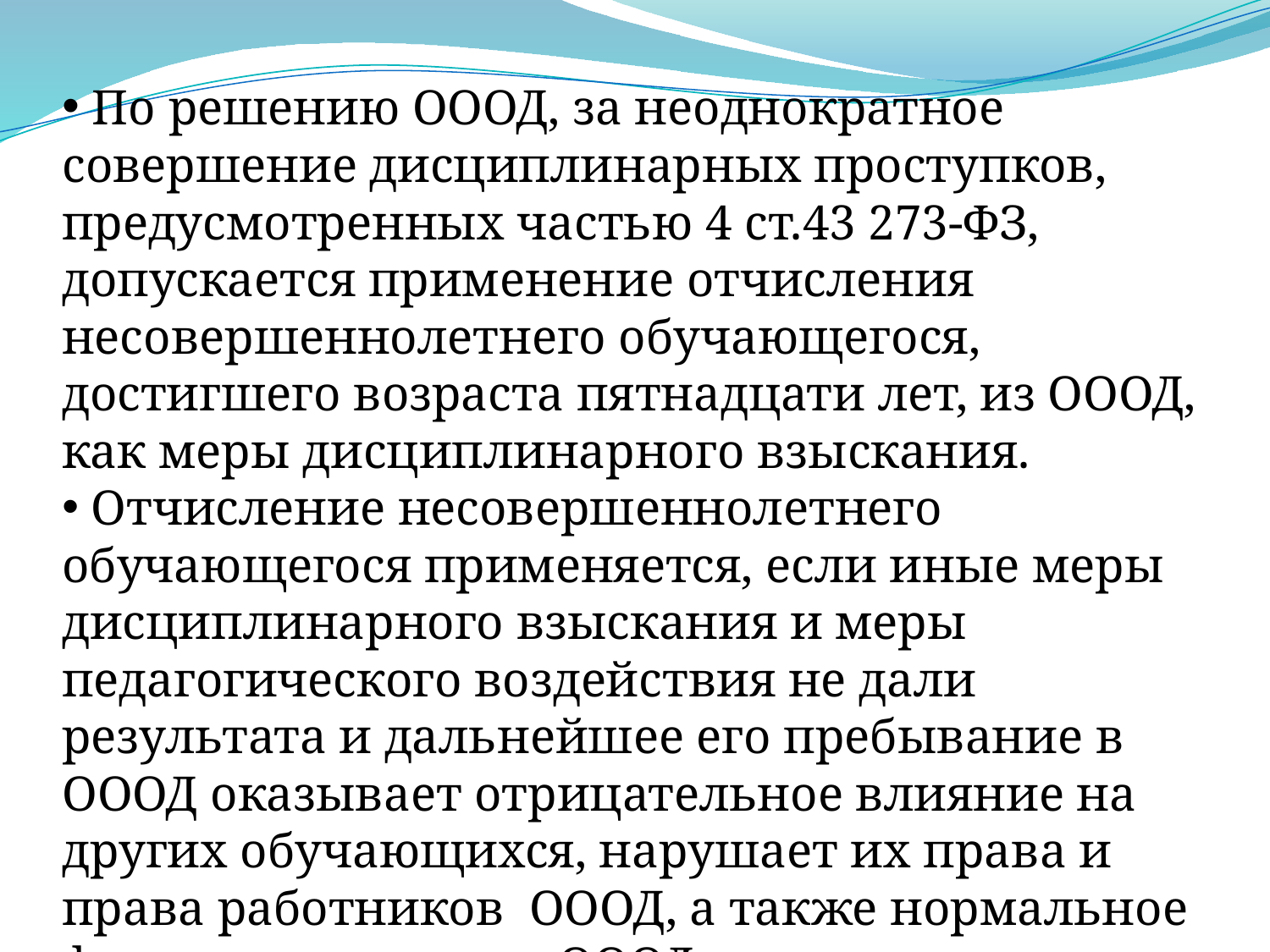

По решению ОООД, за неоднократное совершение дисциплинарных проступков, предусмотренных частью 4 ст.43 273-ФЗ, допускается применение отчисления несовершеннолетнего обучающегося, достигшего возраста пятнадцати лет, из ОООД, как меры дисциплинарного взыскания.
 Отчисление несовершеннолетнего обучающегося применяется, если иные меры дисциплинарного взыскания и меры педагогического воздействия не дали результата и дальнейшее его пребывание в ОООД оказывает отрицательное влияние на других обучающихся, нарушает их права и права работников  ОООД, а также нормальное функционирование ОООД.